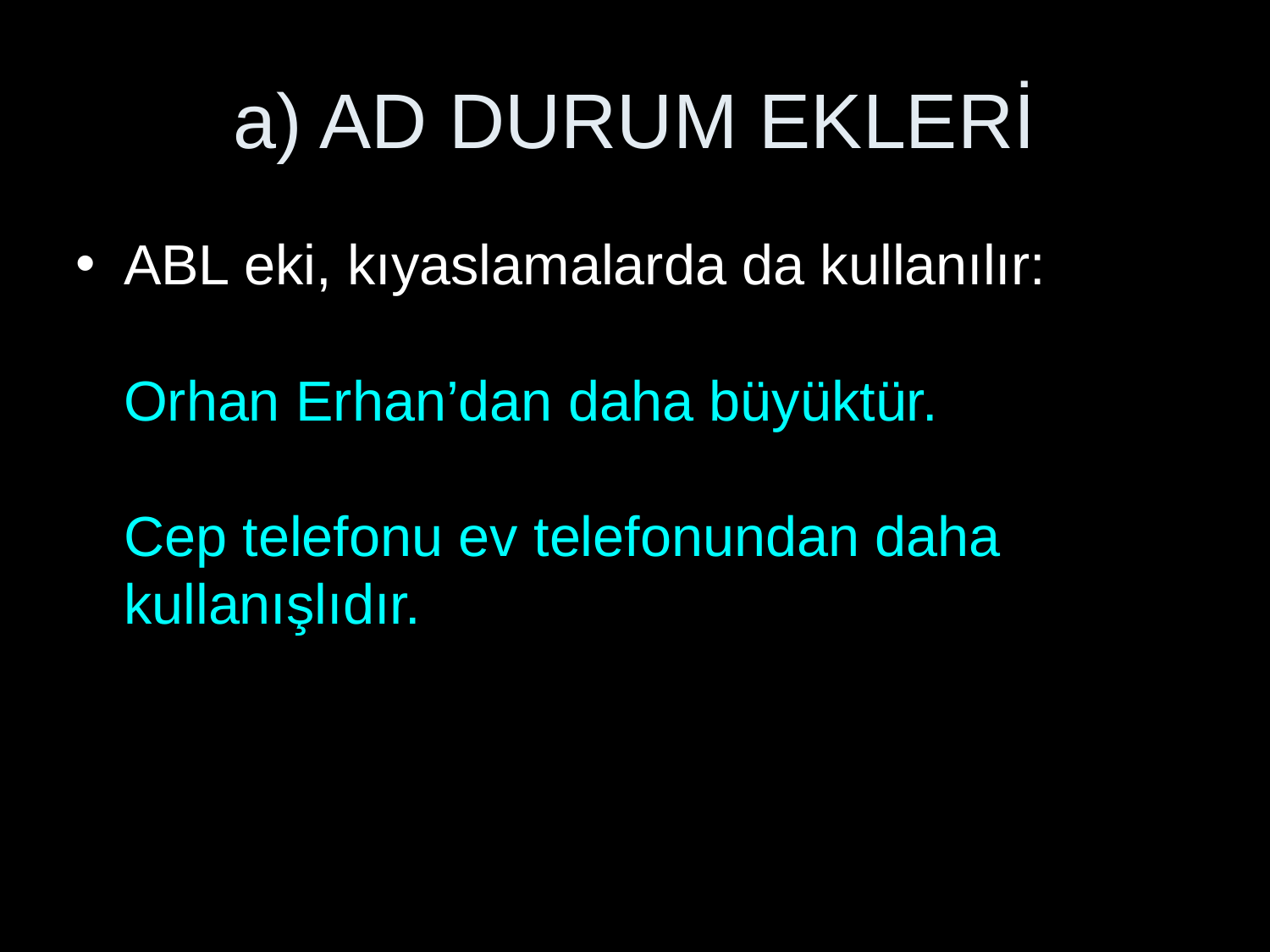

# a) AD DURUM EKLERİ
ABL eki, kıyaslamalarda da kullanılır:
Orhan Erhan’dan daha büyüktür.
Cep telefonu ev telefonundan daha kullanışlıdır.